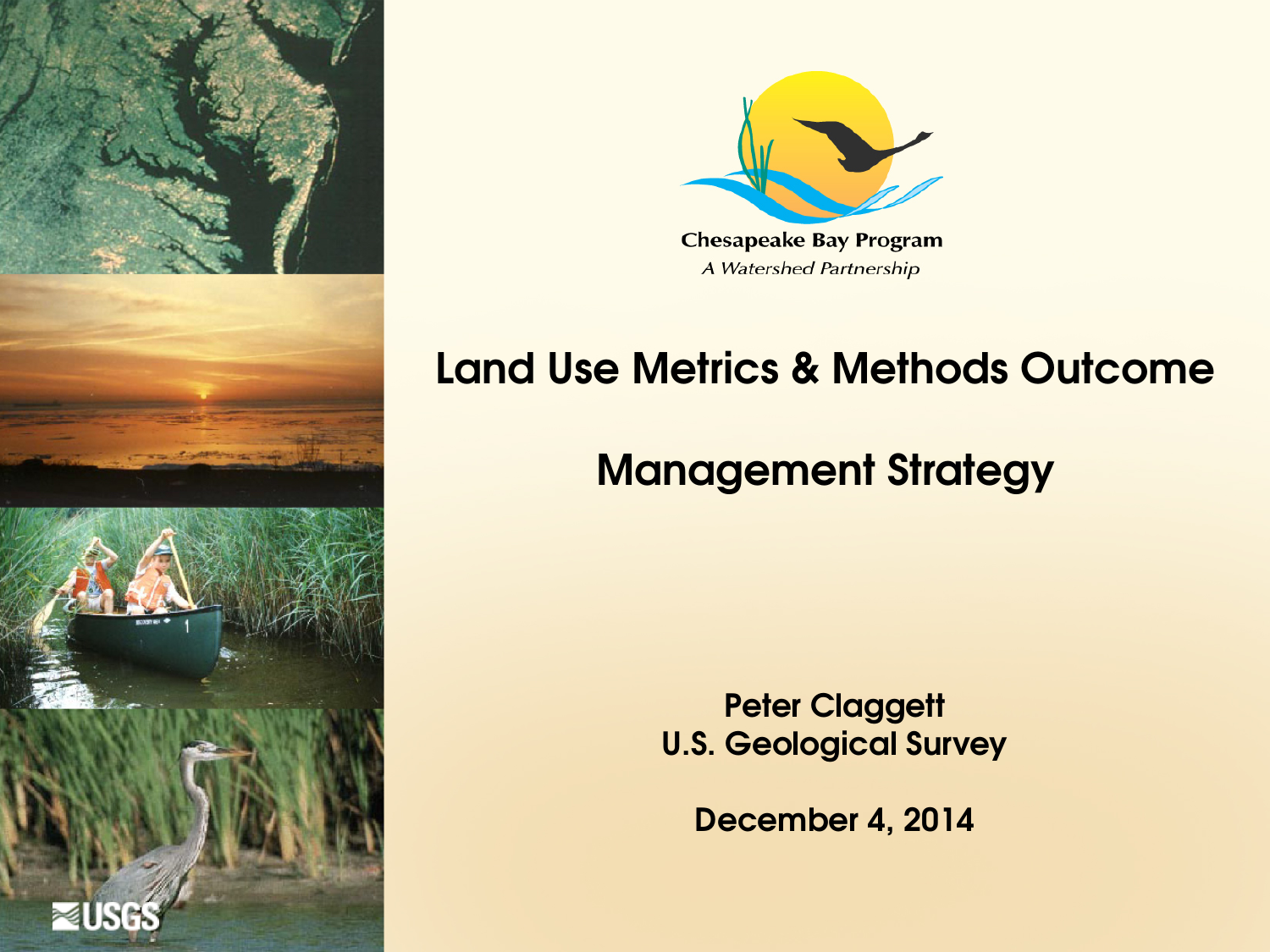

Land Use Metrics & Methods Outcome

Management Strategy
Peter Claggett
U.S. Geological Survey

December 4, 2014